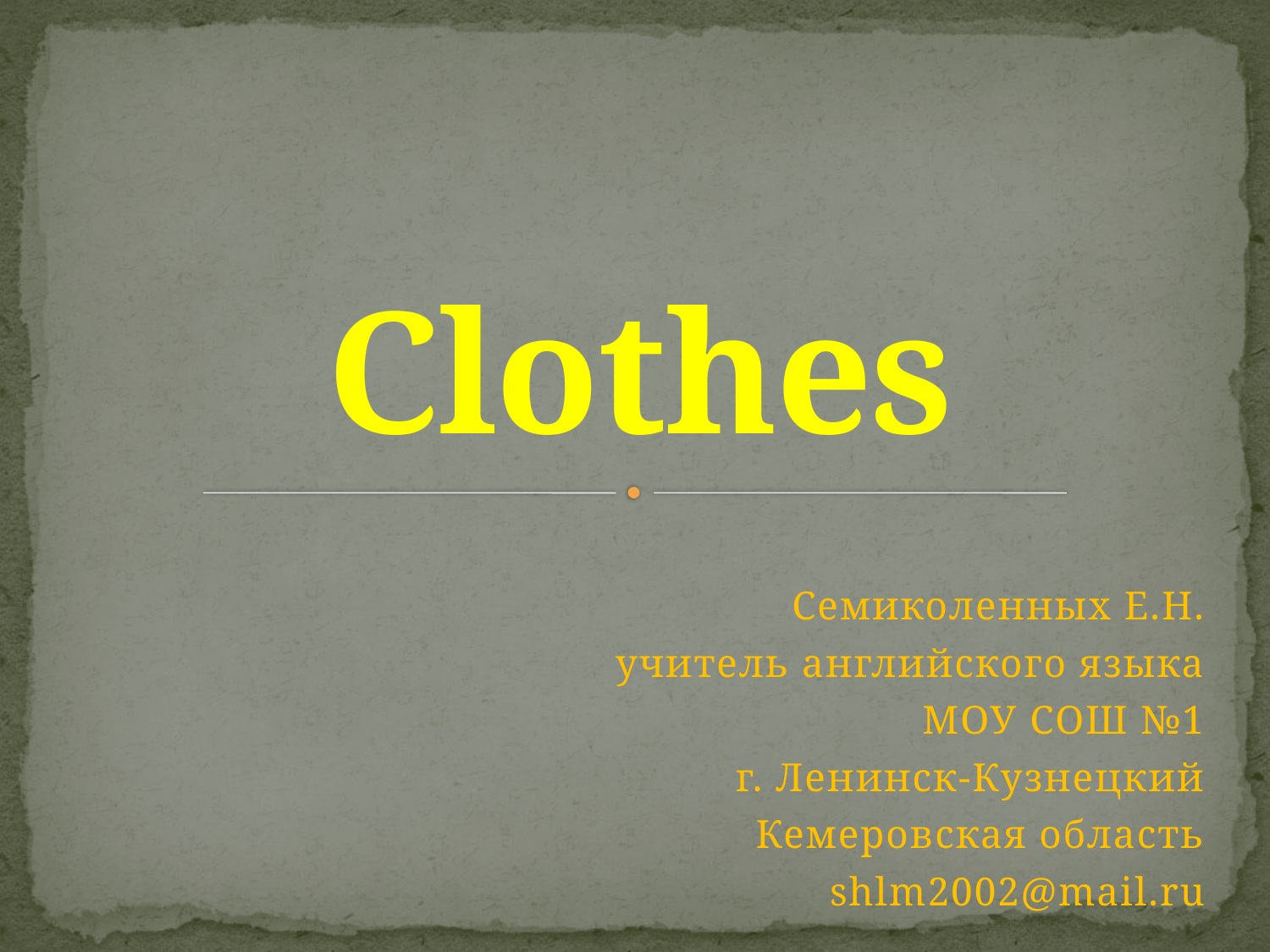

# Clothes
Семиколенных Е.Н.
учитель английского языка
МОУ СОШ №1
г. Ленинск-Кузнецкий
Кемеровская область
shlm2002@mail.ru